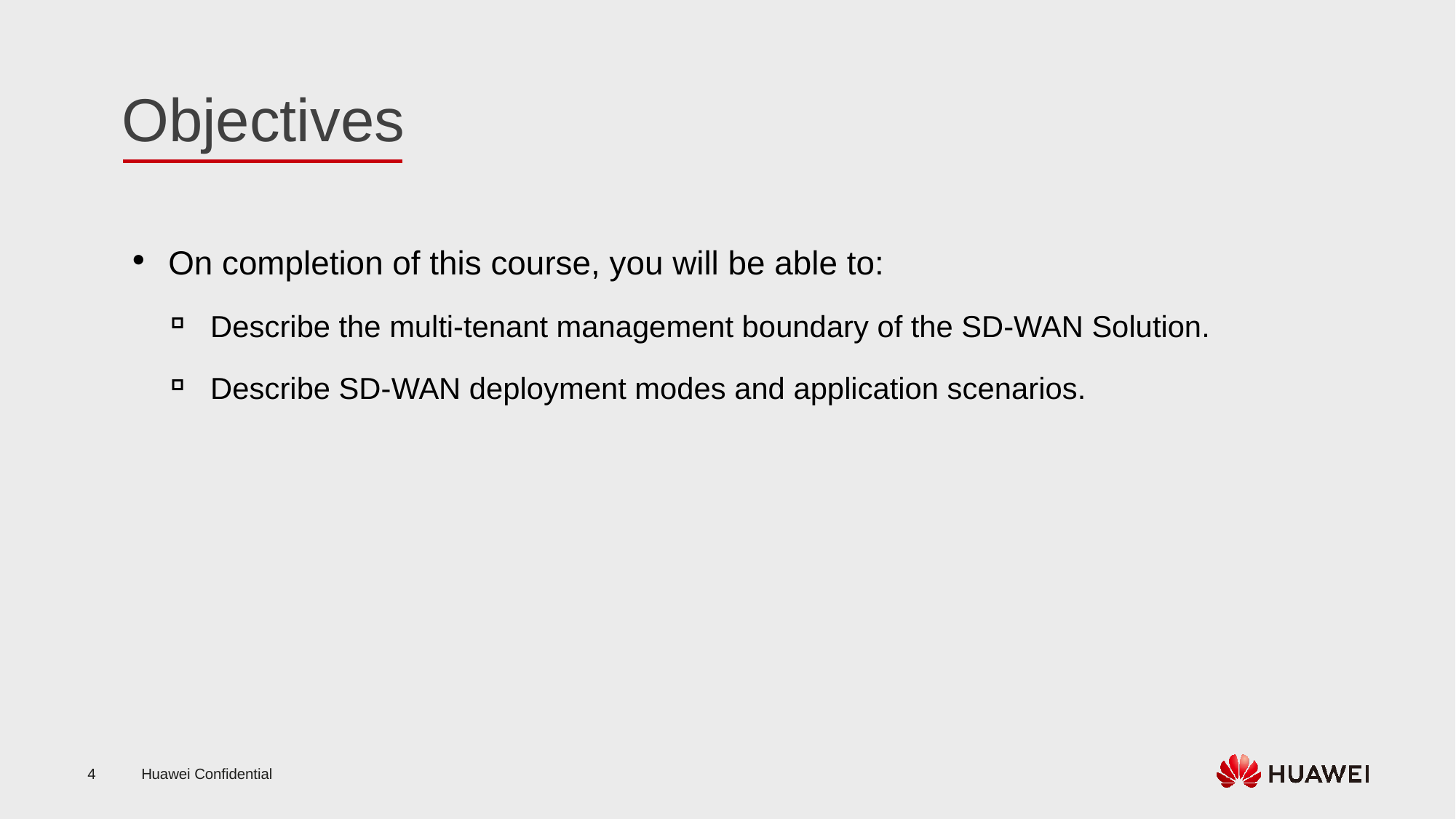

On completion of this course, you will be able to:
Describe the multi-tenant management boundary of the SD-WAN Solution.
Describe SD-WAN deployment modes and application scenarios.